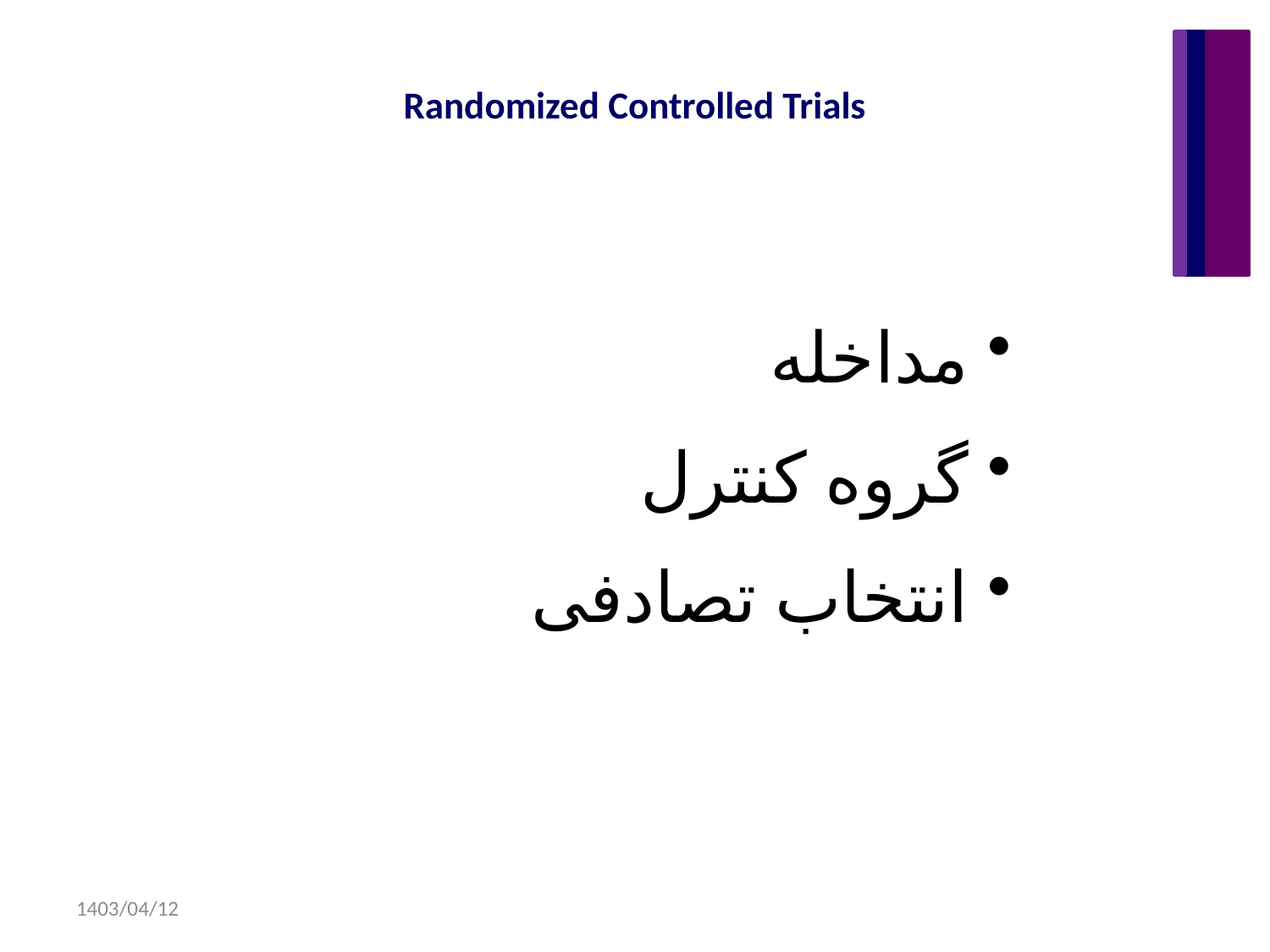

# Randomized Controlled Trials
 مداخله
 گروه کنترل
 انتخاب تصادفی
1403/04/12
Ahmad Naghibzadeh-Tahami